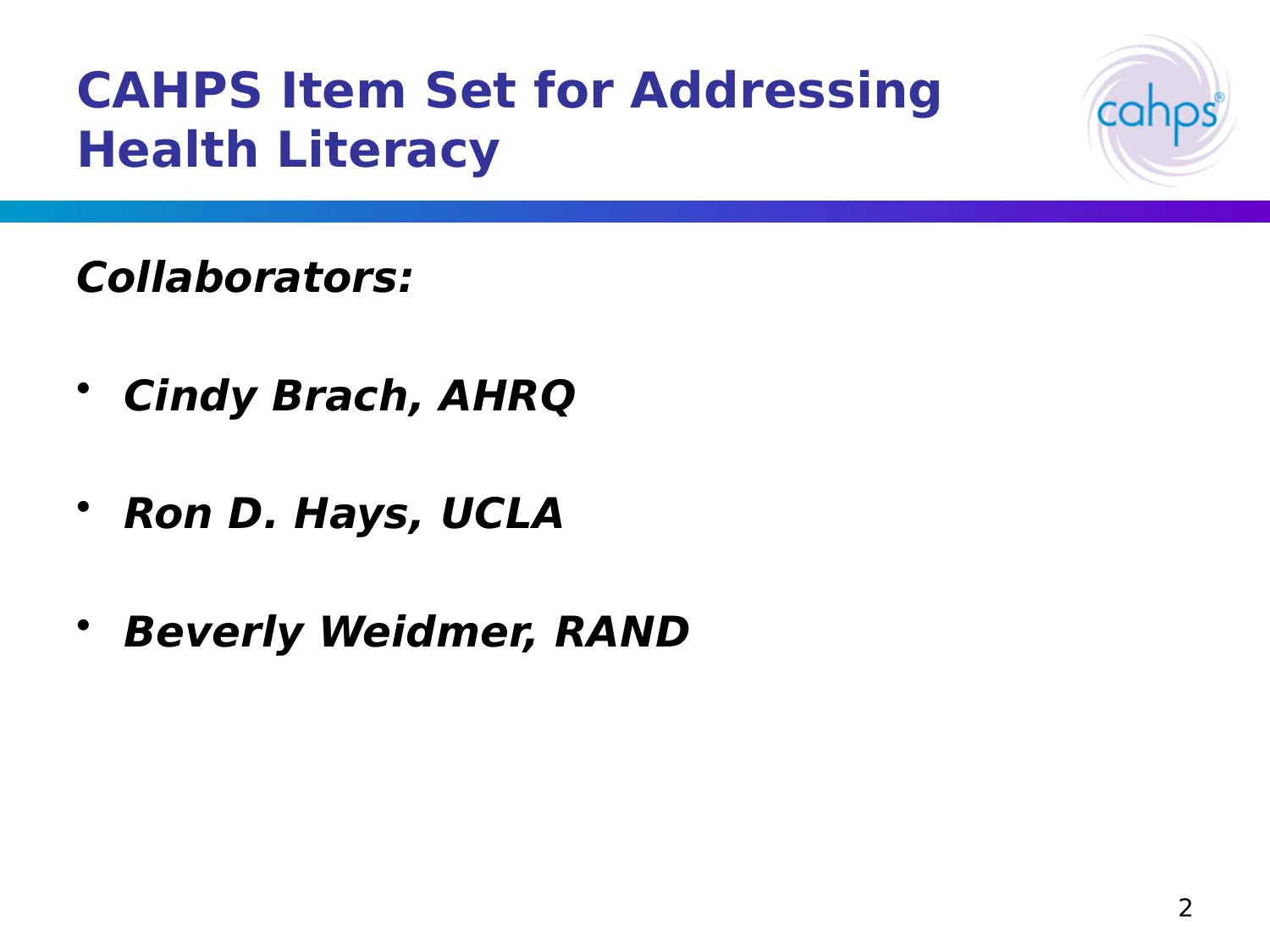

# CAHPS Item Set for Addressing Health Literacy
Collaborators:

Cindy Brach, AHRQ

Ron D. Hays, UCLA

Beverly Weidmer, RAND

2